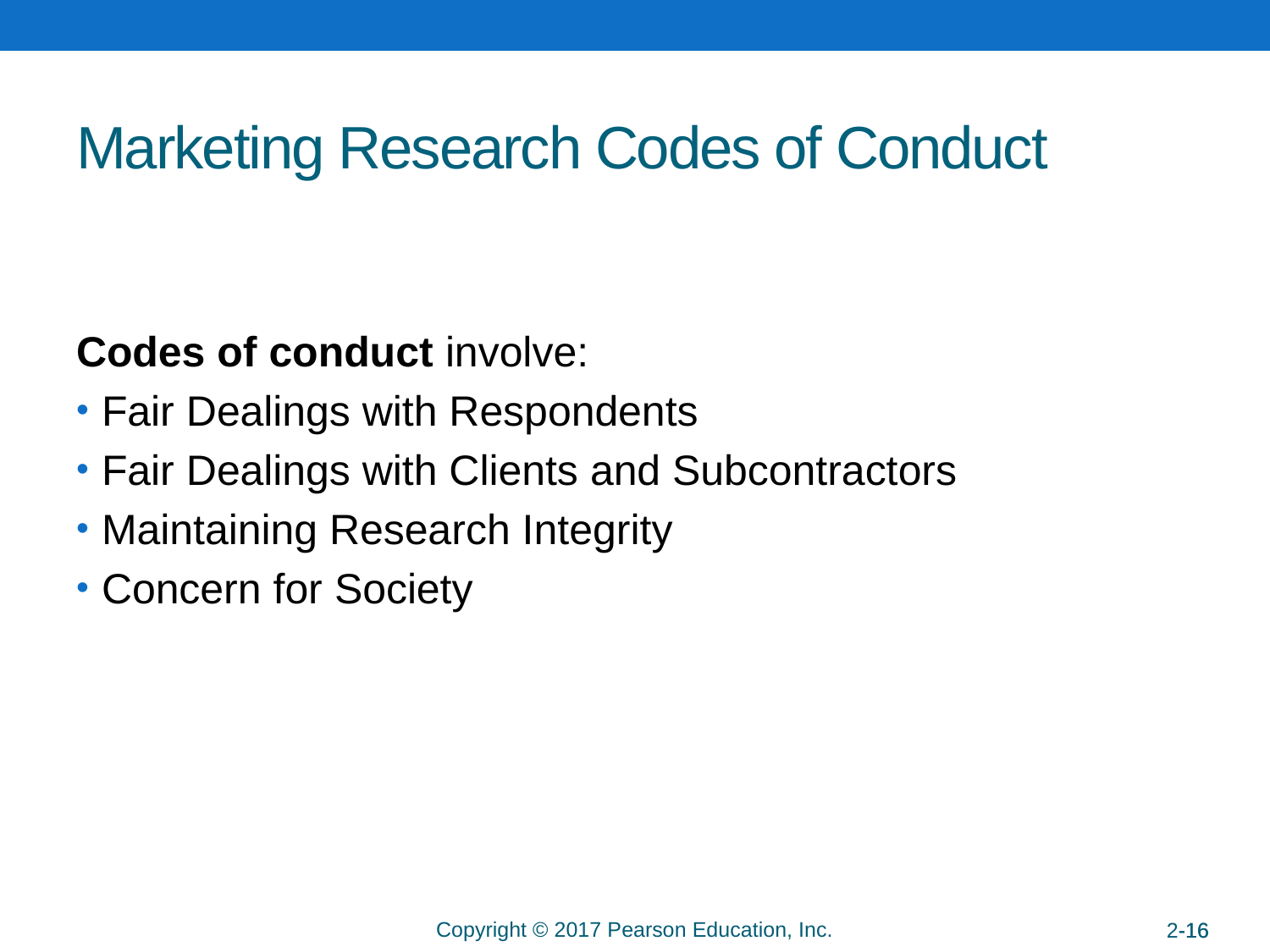

# Marketing Research Codes of Conduct
Codes of conduct involve:
Fair Dealings with Respondents
Fair Dealings with Clients and Subcontractors
Maintaining Research Integrity
Concern for Society